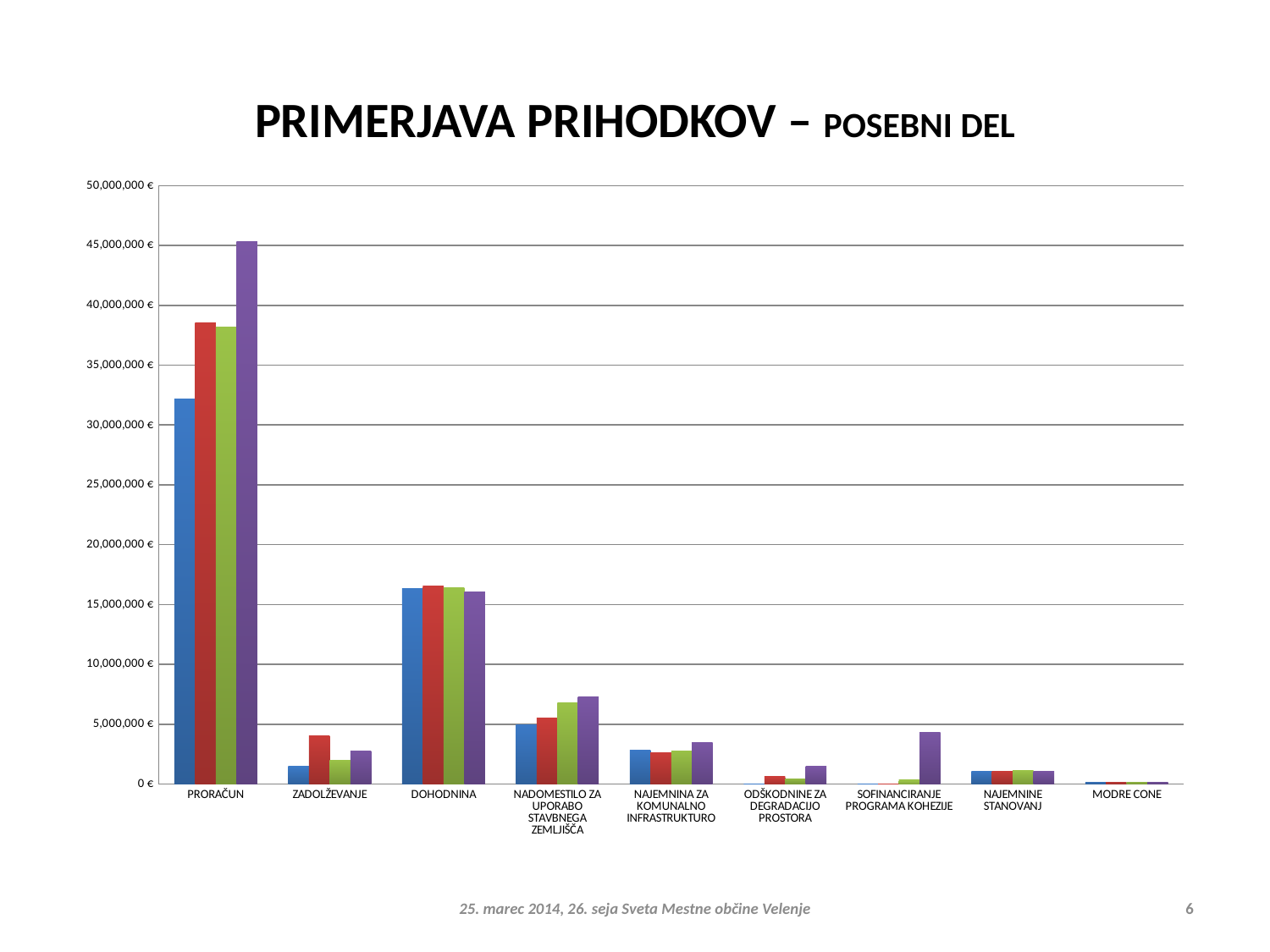

# PRIMERJAVA PRIHODKOV – POSEBNI DEL

### Chart

| Category | REALIZIRANI 2010 | REALIZIRANI 2011 | REALIZIRANI 2012 | REALIZIRANI 2013 |
|---|---|---|---|---|
| PRORAČUN | 32200193.0 | 38516758.0 | 38176271.0 | 45337081.0 |
| ZADOLŽEVANJE | 1500000.0 | 4000000.0 | 1967515.0 | 2780453.0 |
| DOHODNINA | 16331287.0 | 16523387.0 | 16376582.0 | 16066172.0 |
| NADOMESTILO ZA UPORABO STAVBNEGA ZEMLJIŠČA | 4970894.0 | 5509767.0 | 6773128.0 | 7283933.0 |
| NAJEMNINA ZA KOMUNALNO INFRASTRUKTURO | 2805679.0 | 2599375.0 | 2775355.0 | 3467604.75 |
| ODŠKODNINE ZA DEGRADACIJO PROSTORA | 0.0 | 640000.0 | 450000.0 | 1500000.0 |
| SOFINANCIRANJE PROGRAMA KOHEZIJE | 0.0 | 0.0 | 342407.0 | 4308983.0 |
| NAJEMNINE STANOVANJ | 1037379.0 | 1064577.0 | 1135126.0 | 1075193.0 |
| MODRE CONE | 146485.0 | 146159.0 | 127608.0 | 126106.0 |
25. marec 2014, 26. seja Sveta Mestne občine Velenje
6